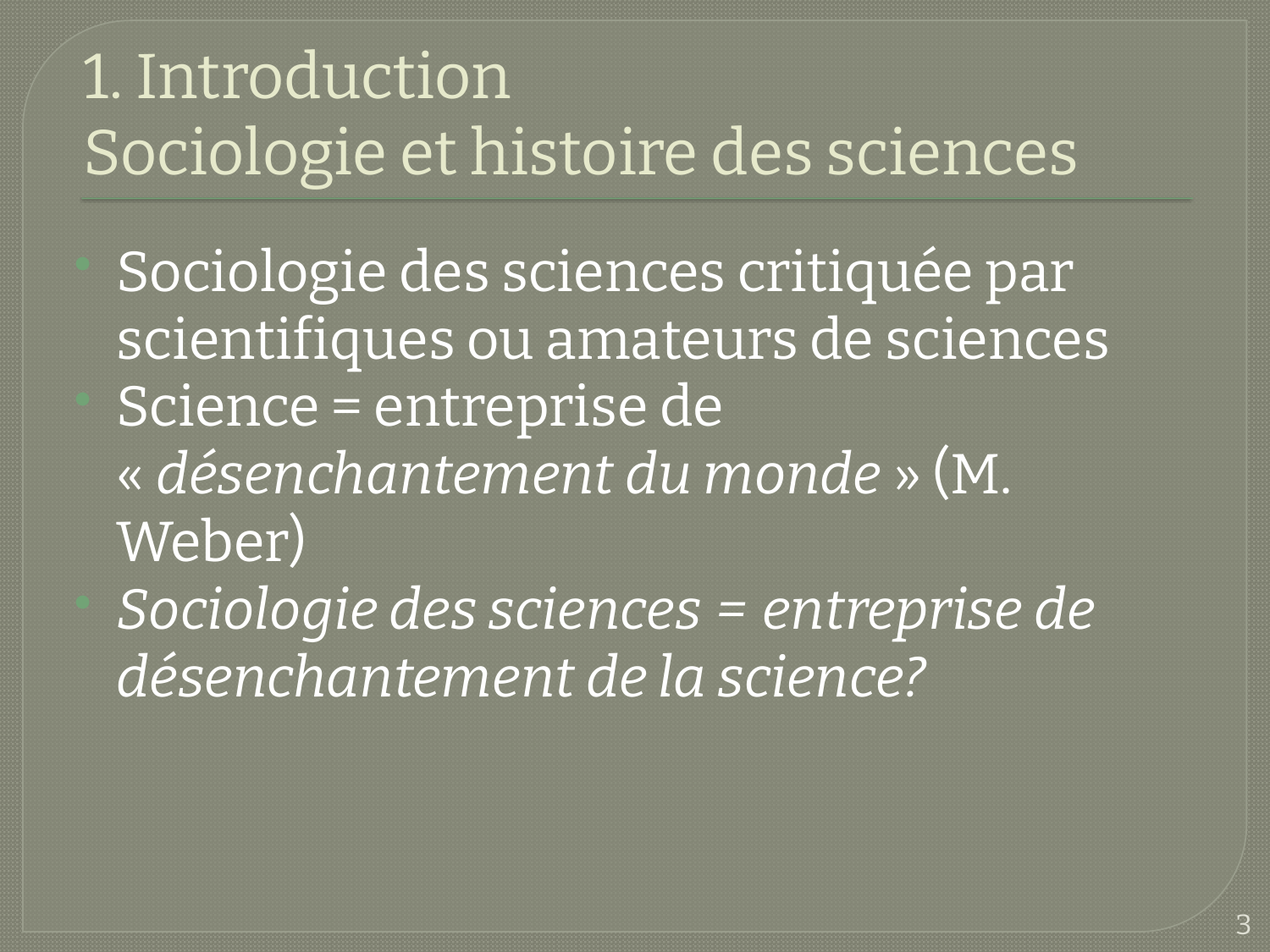

# 1. Introduction Sociologie et histoire des sciences
Sociologie des sciences critiquée par scientifiques ou amateurs de sciences
Science = entreprise de « désenchantement du monde » (M. Weber)
Sociologie des sciences = entreprise de désenchantement de la science?
3